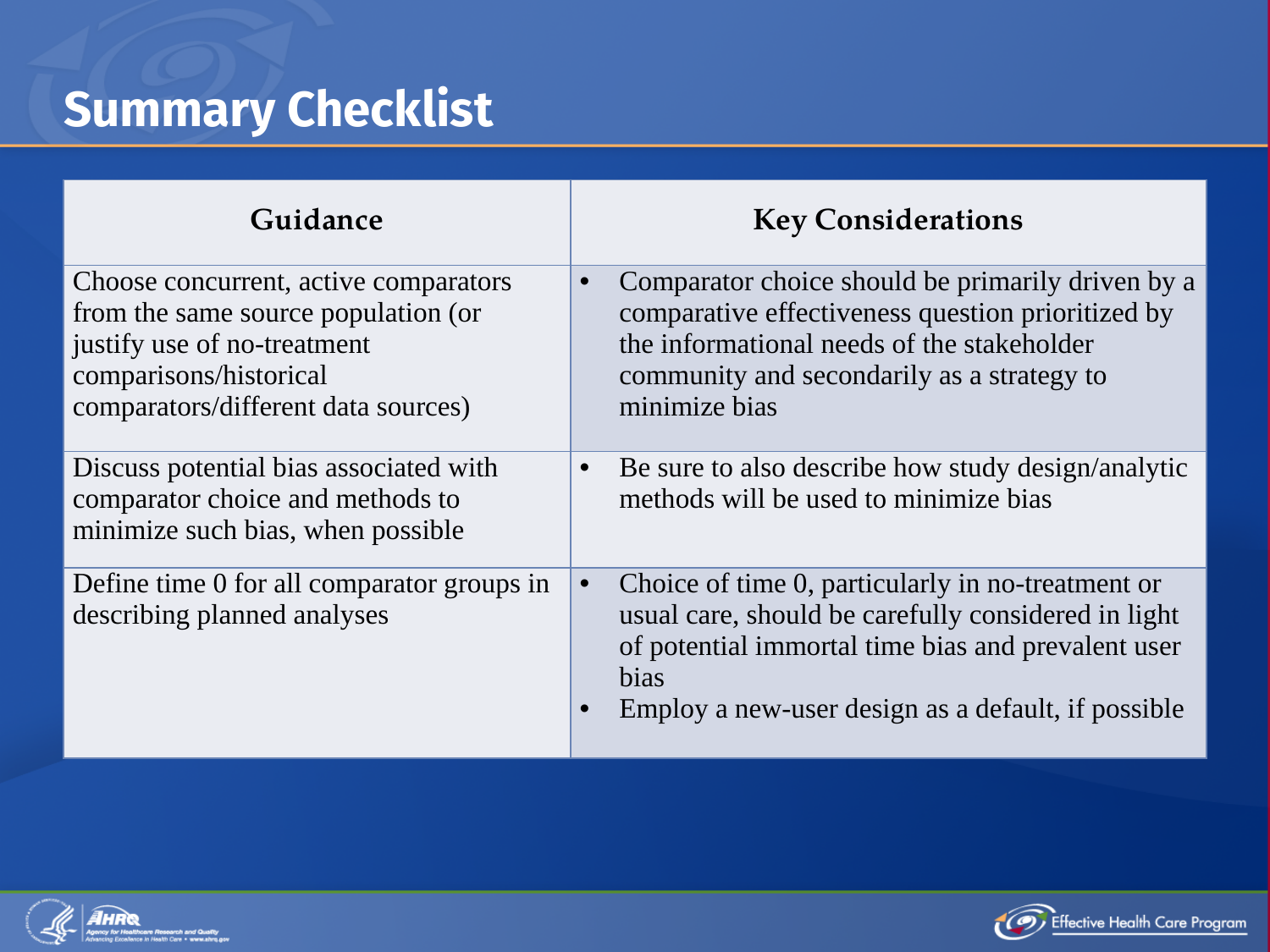

# Summary Checklist
| Guidance | Key Considerations |
| --- | --- |
| Choose concurrent, active comparators from the same source population (or justify use of no-treatment comparisons/historical comparators/different data sources) | Comparator choice should be primarily driven by a comparative effectiveness question prioritized by the informational needs of the stakeholder community and secondarily as a strategy to minimize bias |
| Discuss potential bias associated with comparator choice and methods to minimize such bias, when possible | Be sure to also describe how study design/analytic methods will be used to minimize bias |
| Define time 0 for all comparator groups in describing planned analyses | Choice of time 0, particularly in no-treatment or usual care, should be carefully considered in light of potential immortal time bias and prevalent user bias Employ a new-user design as a default, if possible |